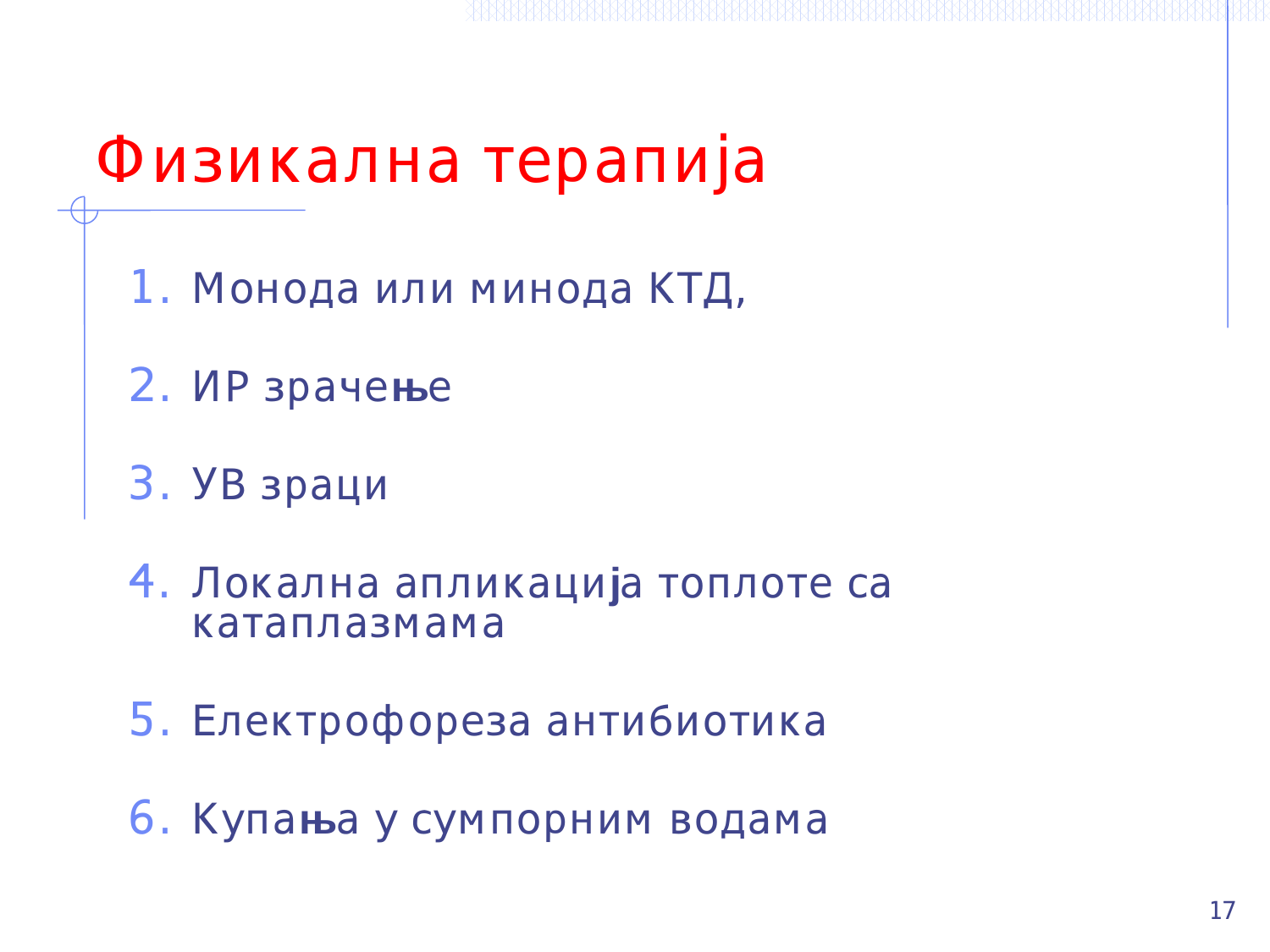

# Физикална терапија
Монода или минода КТД,

ИР зрачење

УВ зраци

Локална апликација топлоте са катаплазмама

Електрофореза антибиотика

Купања у сумпорним водама
17